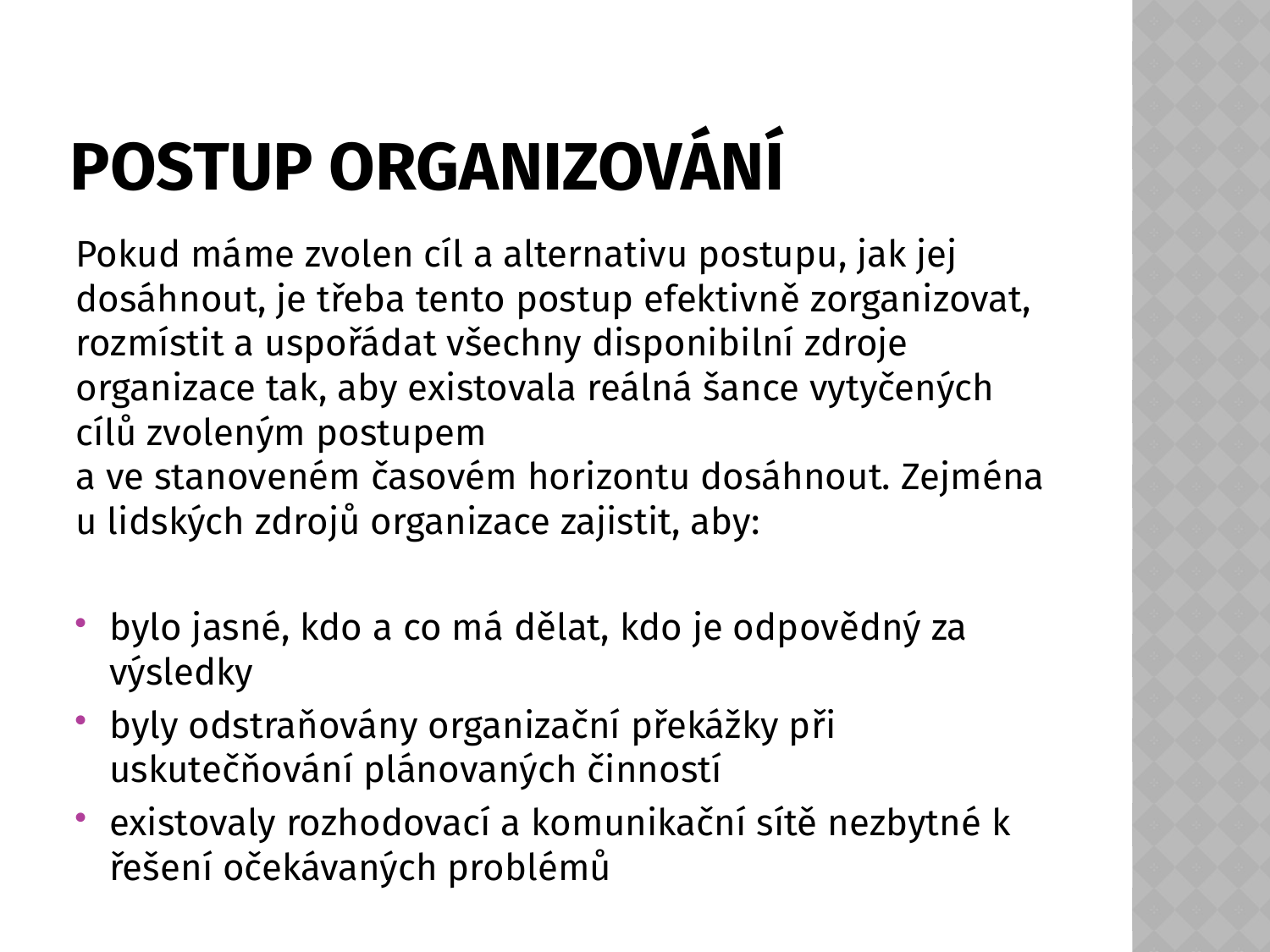

# Postup organizování
Pokud máme zvolen cíl a alternativu postupu, jak jej dosáhnout, je třeba tento postup efektivně zorganizovat, rozmístit a uspořádat všechny disponibilní zdroje organizace tak, aby existovala reálná šance vytyčených cílů zvoleným postupem
a ve stanoveném časovém horizontu dosáhnout. Zejména u lidských zdrojů organizace zajistit, aby:

bylo jasné, kdo a co má dělat, kdo je odpovědný za výsledky
byly odstraňovány organizační překážky při uskutečňování plánovaných činností
existovaly rozhodovací a komunikační sítě nezbytné k řešení očekávaných problémů